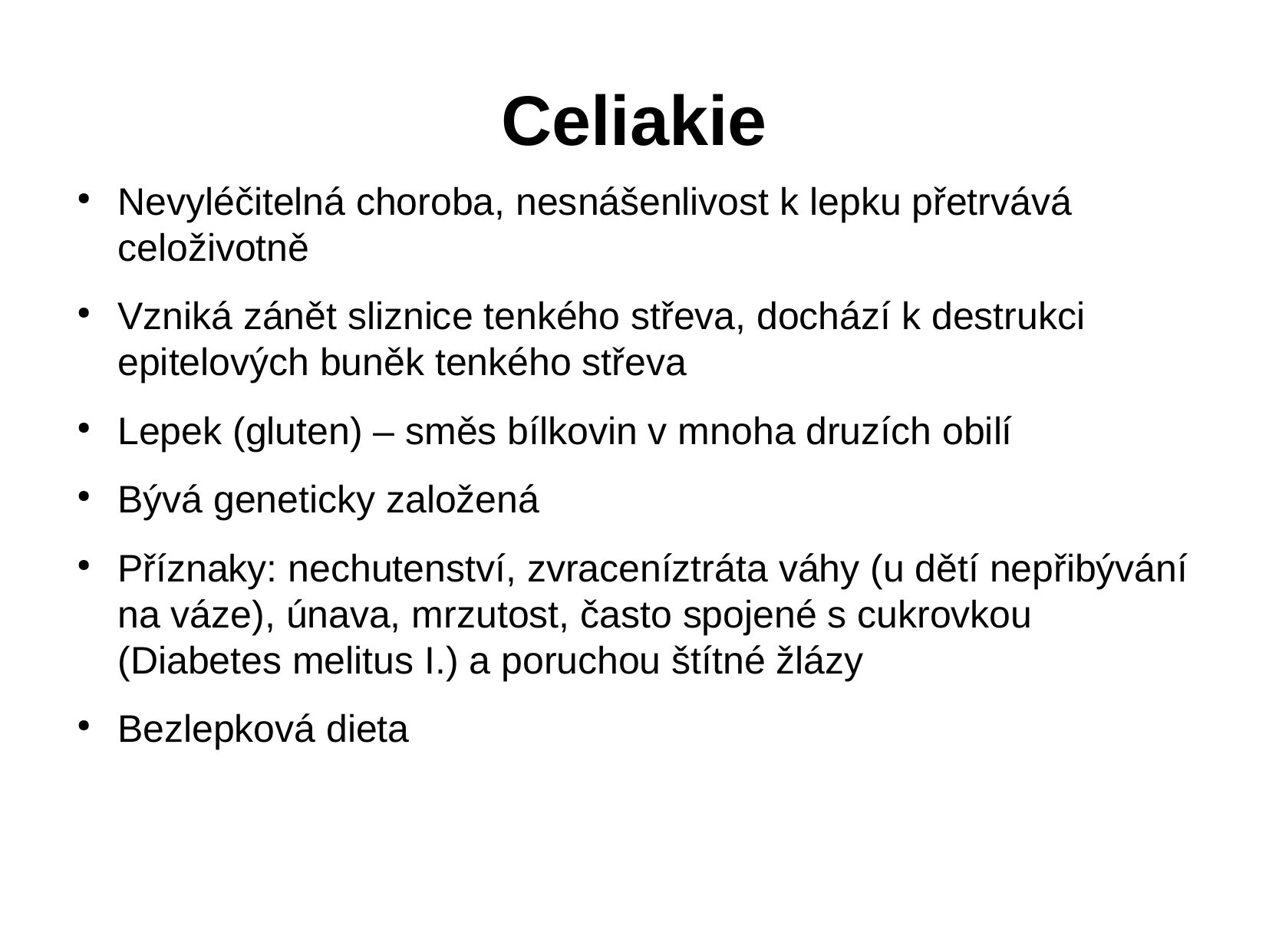

# Celiakie
Nevyléčitelná choroba, nesnášenlivost k lepku přetrvává celoživotně
Vzniká zánět sliznice tenkého střeva, dochází k destrukci epitelových buněk tenkého střeva
Lepek (gluten) – směs bílkovin v mnoha druzích obilí
Bývá geneticky založená
Příznaky: nechutenství, zvraceníztráta váhy (u dětí nepřibývání na váze), únava, mrzutost, často spojené s cukrovkou (Diabetes melitus I.) a poruchou štítné žlázy
Bezlepková dieta